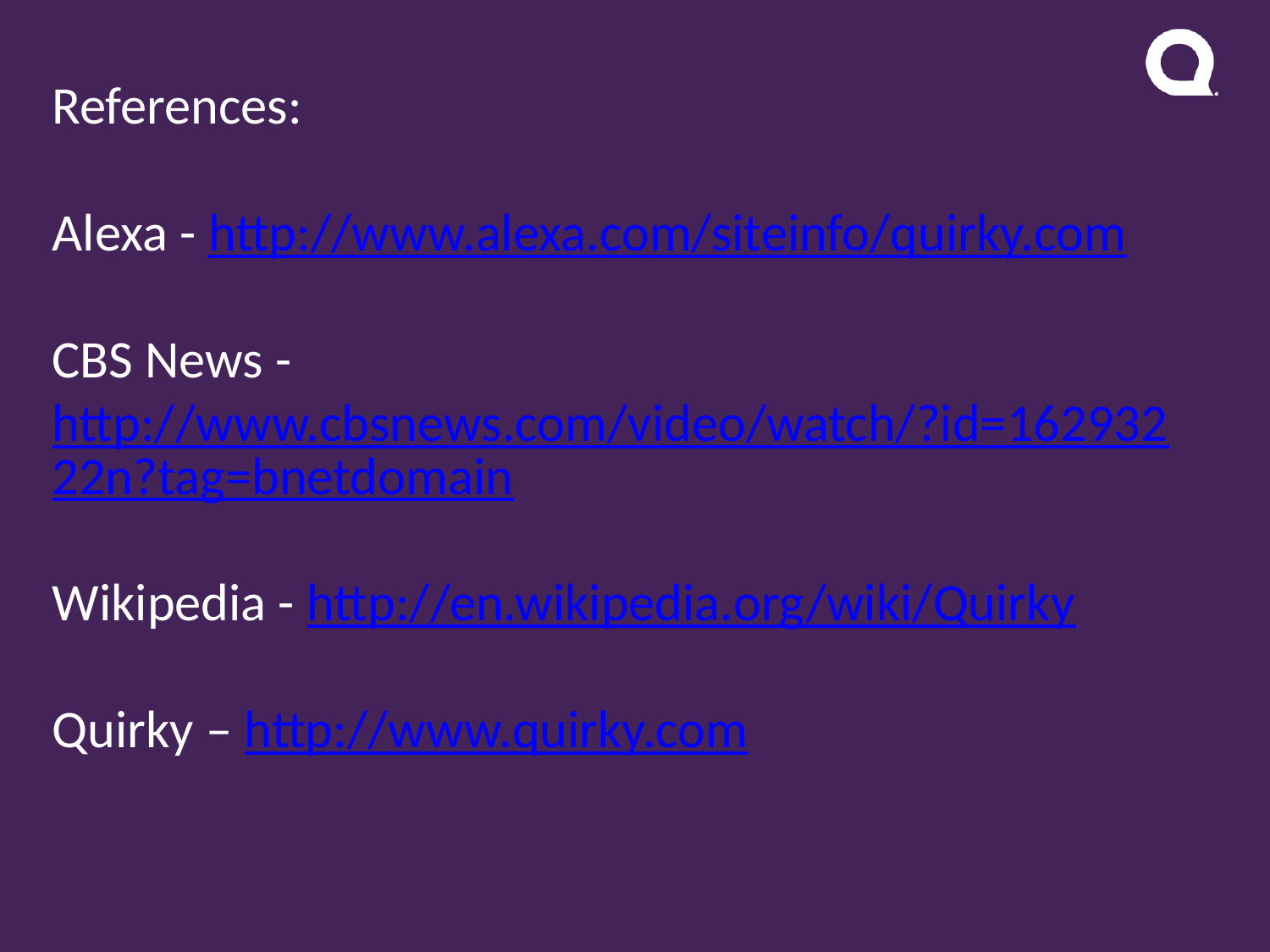

References:

Alexa - http://www.alexa.com/siteinfo/quirky.com

CBS News - http://www.cbsnews.com/video/watch/?id=16293222n?tag=bnetdomain

Wikipedia - http://en.wikipedia.org/wiki/Quirky

Quirky – http://www.quirky.com